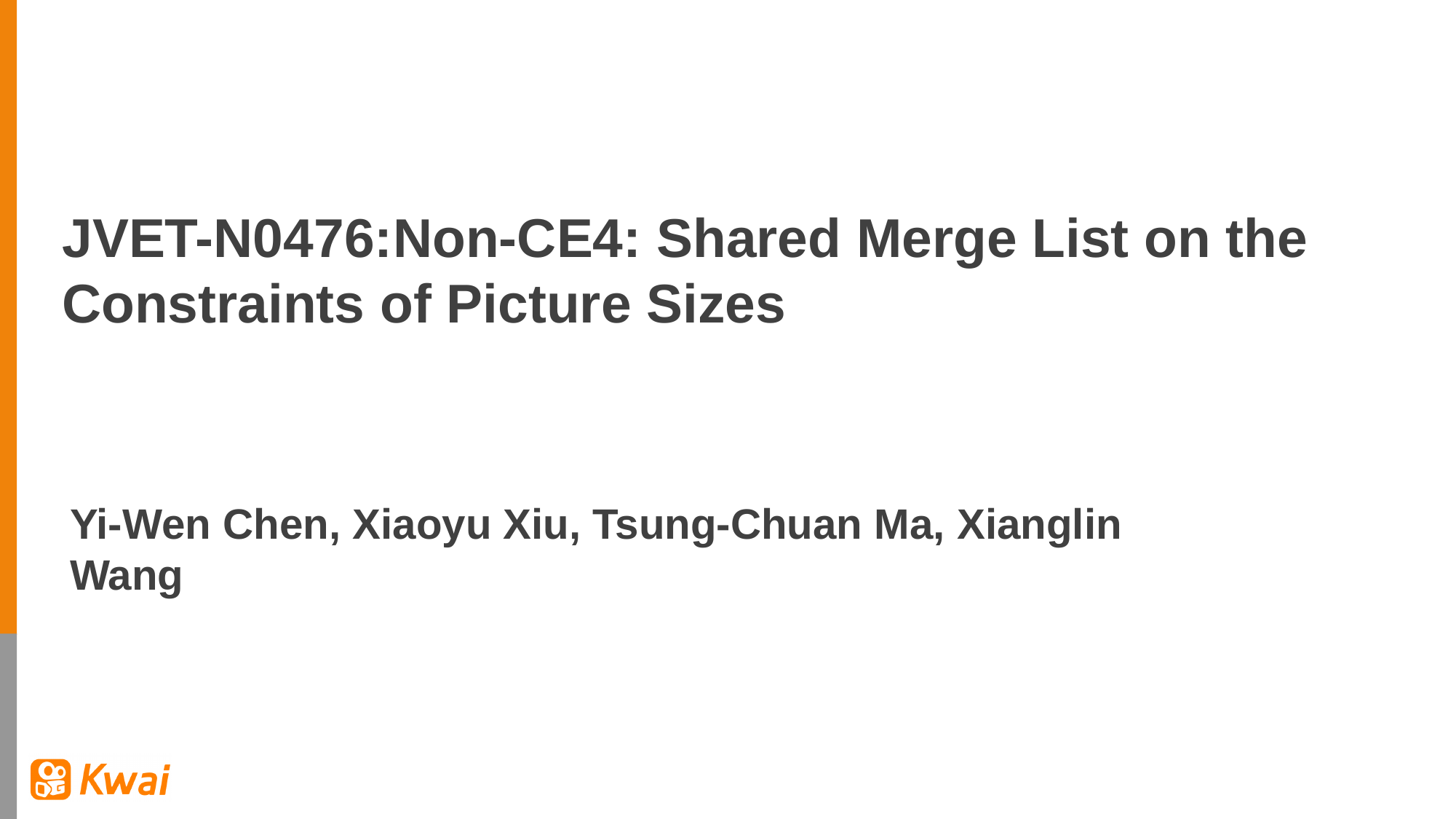

JVET-N0476:Non-CE4: Shared Merge List on the Constraints of Picture Sizes
Yi-Wen Chen, Xiaoyu Xiu, Tsung-Chuan Ma, Xianglin Wang